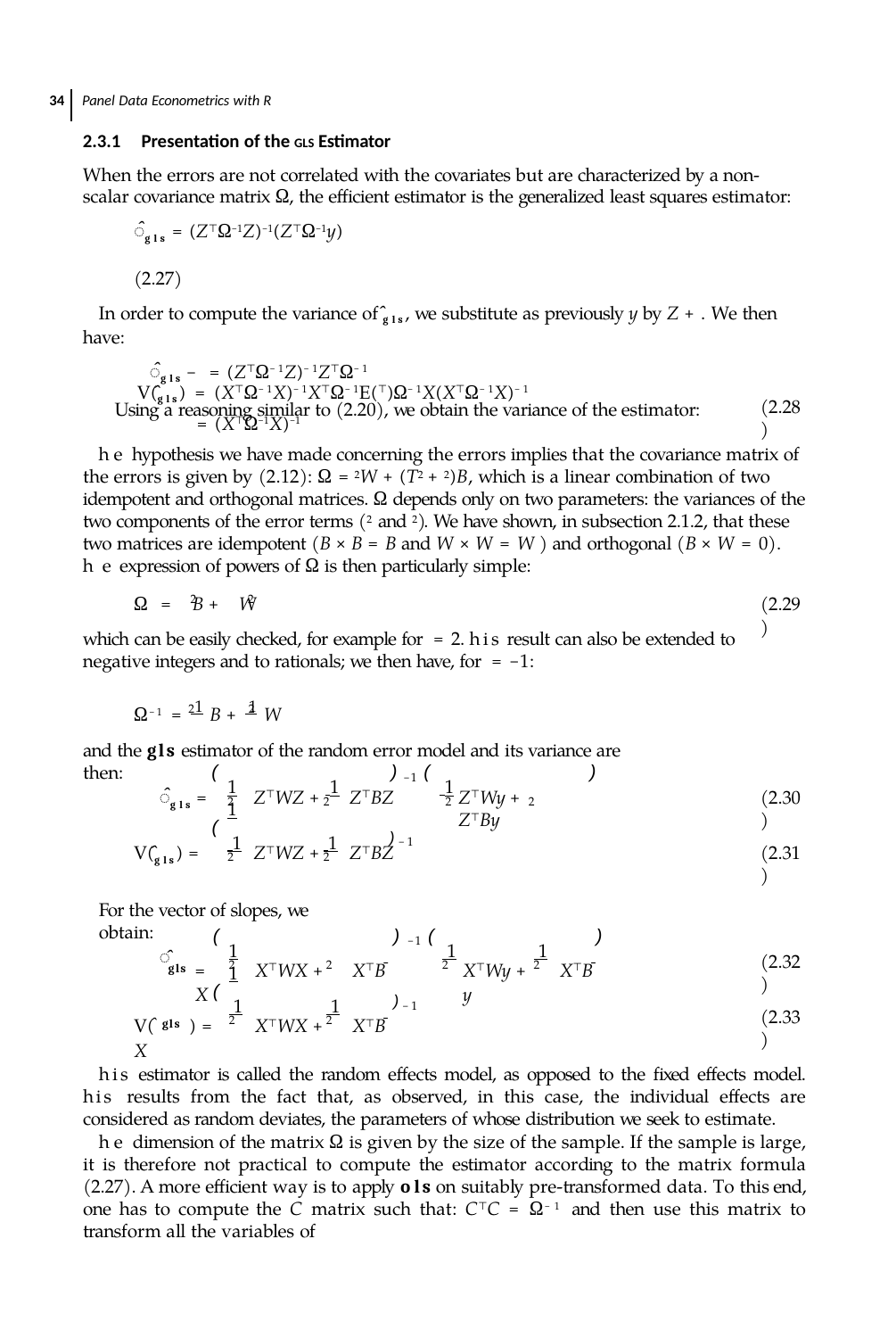

34  Panel Data Econometrics with R

2.3.1  Presentation of the GLS Estimator
When the errors are not correlated with the covariates but are characterized by a non-scalar covariance matrix Ω, the eﬃcient estimator is the generalized least squares estimator:
̂gls = (Z⊤Ω−1Z)−1(Z⊤Ω−1y)	(2.27)
In order to compute the variance of ̂gls, we substitute as previously y by Z + . We then have:
̂gls −  = (Z⊤Ω−1Z)−1Z⊤Ω−1
Using a reasoning similar to (2.20), we obtain the variance of the estimator:

V(̂gls) = (X⊤Ω−1X)−1X⊤Ω−1E(⊤)Ω−1X(X⊤Ω−1X)−1
= (X⊤Ω−1X)−1
(2.28)
he hypothesis we have made concerning the errors implies that the covariance matrix of
the errors is given by (2.12): Ω = 2W + (T2 + 2)B, which is a linear combination of two

idempotent and orthogonal matrices. Ω depends only on two parameters: the variances of the
two components of the error terms (2 and 2). We have shown, in subsection 2.1.2, that these

two matrices are idempotent (B × B = B and W × W = W ) and orthogonal (B × W = 0). he expression of powers of Ω is then particularly simple:

	2	2
Ω =  B +  W
(2.29)

which can be easily checked, for example for  = 2. his result can also be extended to negative integers and to rationals; we then have, for  = −1:
Ω−1 =  1 B +  1 W
2	2

and the gls estimator of the random error model and its variance are then:
)
(	)	(
−1
1	 1	 1	 1
Z⊤Wy +	Z⊤By
(2.30)
̂gls =	Z⊤WZ +	Z⊤BZ
2
2	2
2

(
)−1
 1
 1
V(̂gls) =	Z⊤WZ +	Z⊤BZ
(2.31)
2
2

For the vector of slopes, we obtain:
(
)	(
)
−1
 1
1	 1
 1
̂
X⊤Wy +	X⊤B̄ y
=	X⊤WX +	X⊤B̄ X
(2.32)
2
2
2
2
gls

(
)−1
 1
 1
(2.33)
V(̂	) =	X⊤WX +	X⊤B̄ X
2
2
gls

his estimator is called the random effects model, as opposed to the ﬁxed effects model. his results from the fact that, as observed, in this case, the individual effects are considered as random deviates, the parameters of whose distribution we seek to estimate.
he dimension of the matrix Ω is given by the size of the sample. If the sample is large, it is therefore not practical to compute the estimator according to the matrix formula (2.27). A more eﬃcient way is to apply ols on suitably pre-transformed data. To this end, one has to compute the C matrix such that: C⊤C = Ω−1  and then use this matrix to transform all the variables of